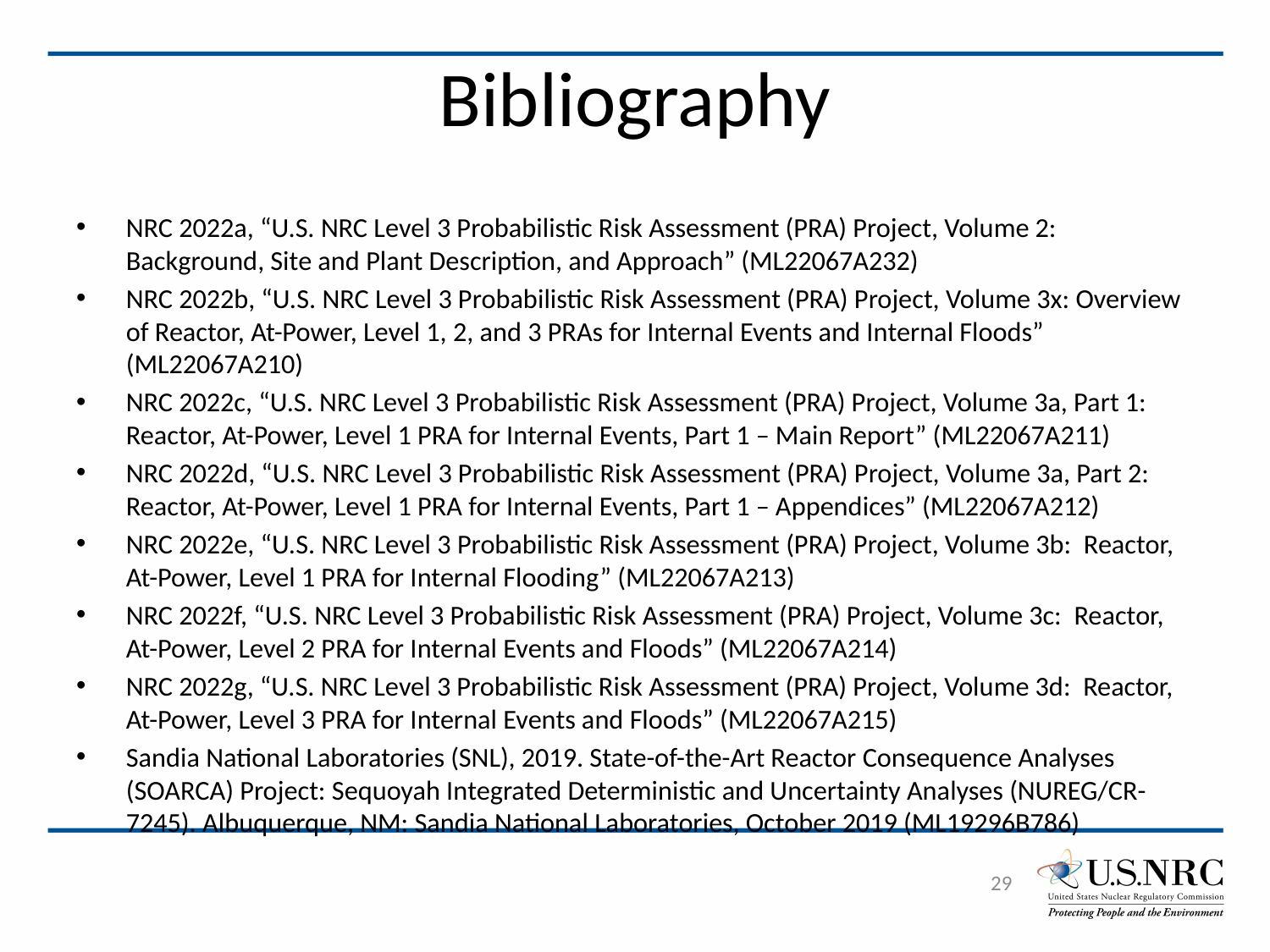

# Bibliography

NRC 2022a, “U.S. NRC Level 3 Probabilistic Risk Assessment (PRA) Project, Volume 2:  Background, Site and Plant Description, and Approach” (ML22067A232)
NRC 2022b, “U.S. NRC Level 3 Probabilistic Risk Assessment (PRA) Project, Volume 3x: Overview of Reactor, At-Power, Level 1, 2, and 3 PRAs for Internal Events and Internal Floods” (ML22067A210)
NRC 2022c, “U.S. NRC Level 3 Probabilistic Risk Assessment (PRA) Project, Volume 3a, Part 1: Reactor, At-Power, Level 1 PRA for Internal Events, Part 1 – Main Report” (ML22067A211)
NRC 2022d, “U.S. NRC Level 3 Probabilistic Risk Assessment (PRA) Project, Volume 3a, Part 2: Reactor, At-Power, Level 1 PRA for Internal Events, Part 1 – Appendices” (ML22067A212)
NRC 2022e, “U.S. NRC Level 3 Probabilistic Risk Assessment (PRA) Project, Volume 3b:  Reactor, At-Power, Level 1 PRA for Internal Flooding” (ML22067A213)
NRC 2022f, “U.S. NRC Level 3 Probabilistic Risk Assessment (PRA) Project, Volume 3c:  Reactor, At-Power, Level 2 PRA for Internal Events and Floods” (ML22067A214)
NRC 2022g, “U.S. NRC Level 3 Probabilistic Risk Assessment (PRA) Project, Volume 3d:  Reactor, At-Power, Level 3 PRA for Internal Events and Floods” (ML22067A215)
Sandia National Laboratories (SNL), 2019. State-of-the-Art Reactor Consequence Analyses (SOARCA) Project: Sequoyah Integrated Deterministic and Uncertainty Analyses (NUREG/CR-7245). Albuquerque, NM: Sandia National Laboratories, October 2019 (ML19296B786)

29